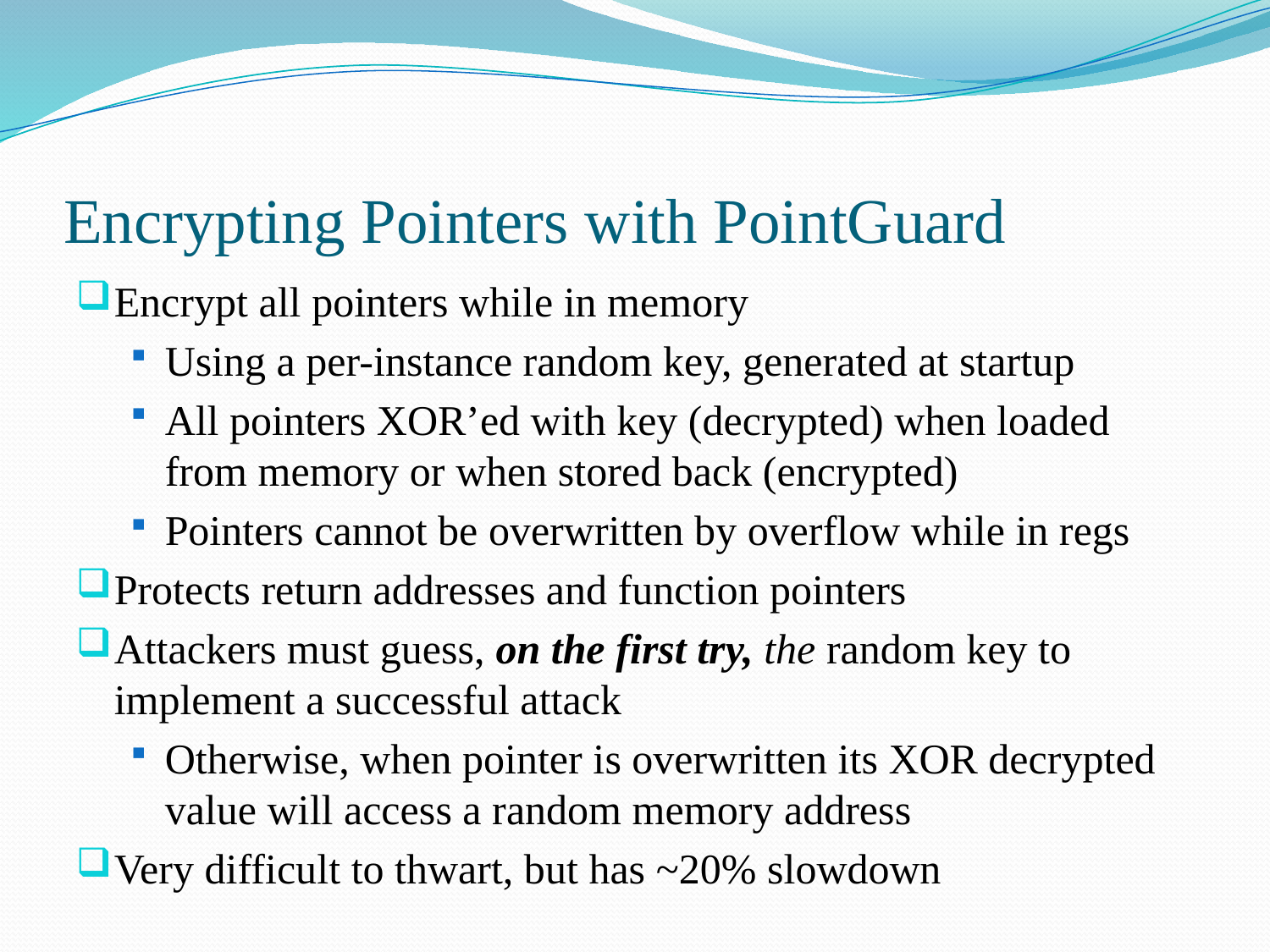

# Encrypting Pointers with PointGuard
Encrypt all pointers while in memory
Using a per-instance random key, generated at startup
All pointers XOR’ed with key (decrypted) when loaded from memory or when stored back (encrypted)
Pointers cannot be overwritten by overflow while in regs
Protects return addresses and function pointers
Attackers must guess, on the first try, the random key to implement a successful attack
Otherwise, when pointer is overwritten its XOR decrypted value will access a random memory address
Very difficult to thwart, but has ~20% slowdown